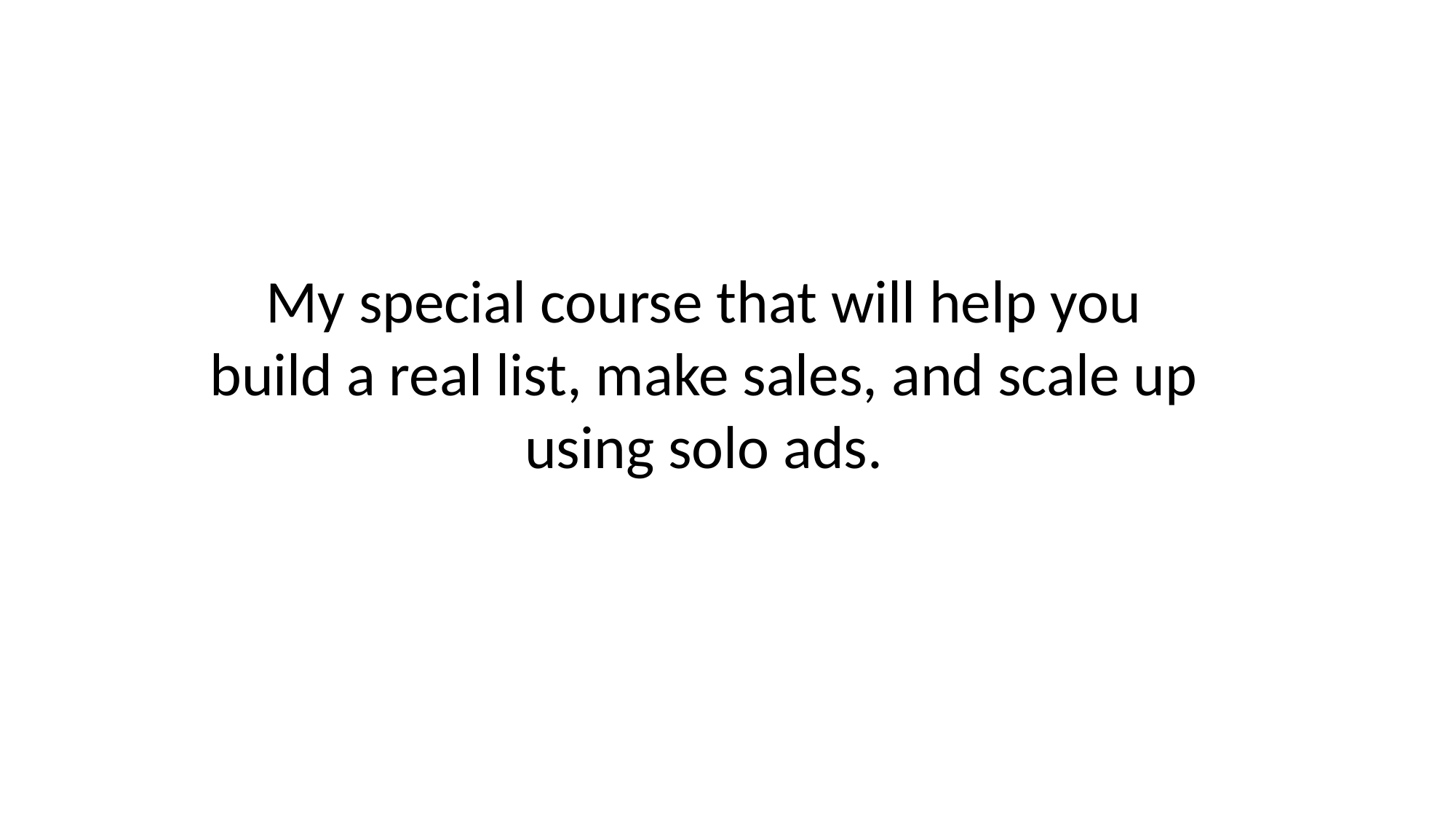

My special course that will help you build a real list, make sales, and scale up using solo ads.